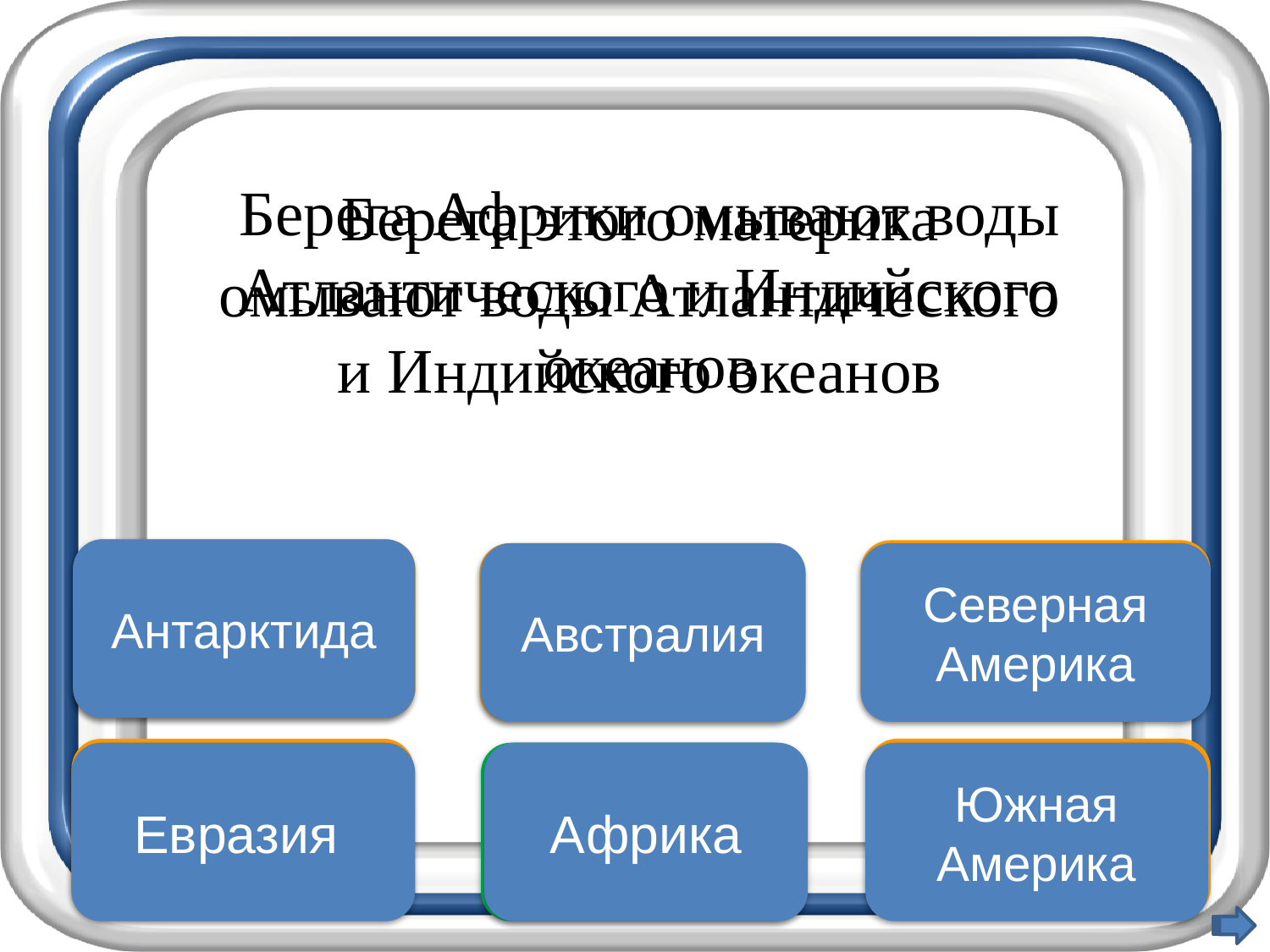

Берега Африки омывают воды Атлантического и Индийского океанов
Берега этого материка омывают воды Атлантического и Индийского океанов
Антарктида

Подумай хорошо

Подумай хорошо
Подумай еще
Австралия

Северная Америка
Неверно
Увы, неверно
Евразия
Африка
Правильно
Южная Америка